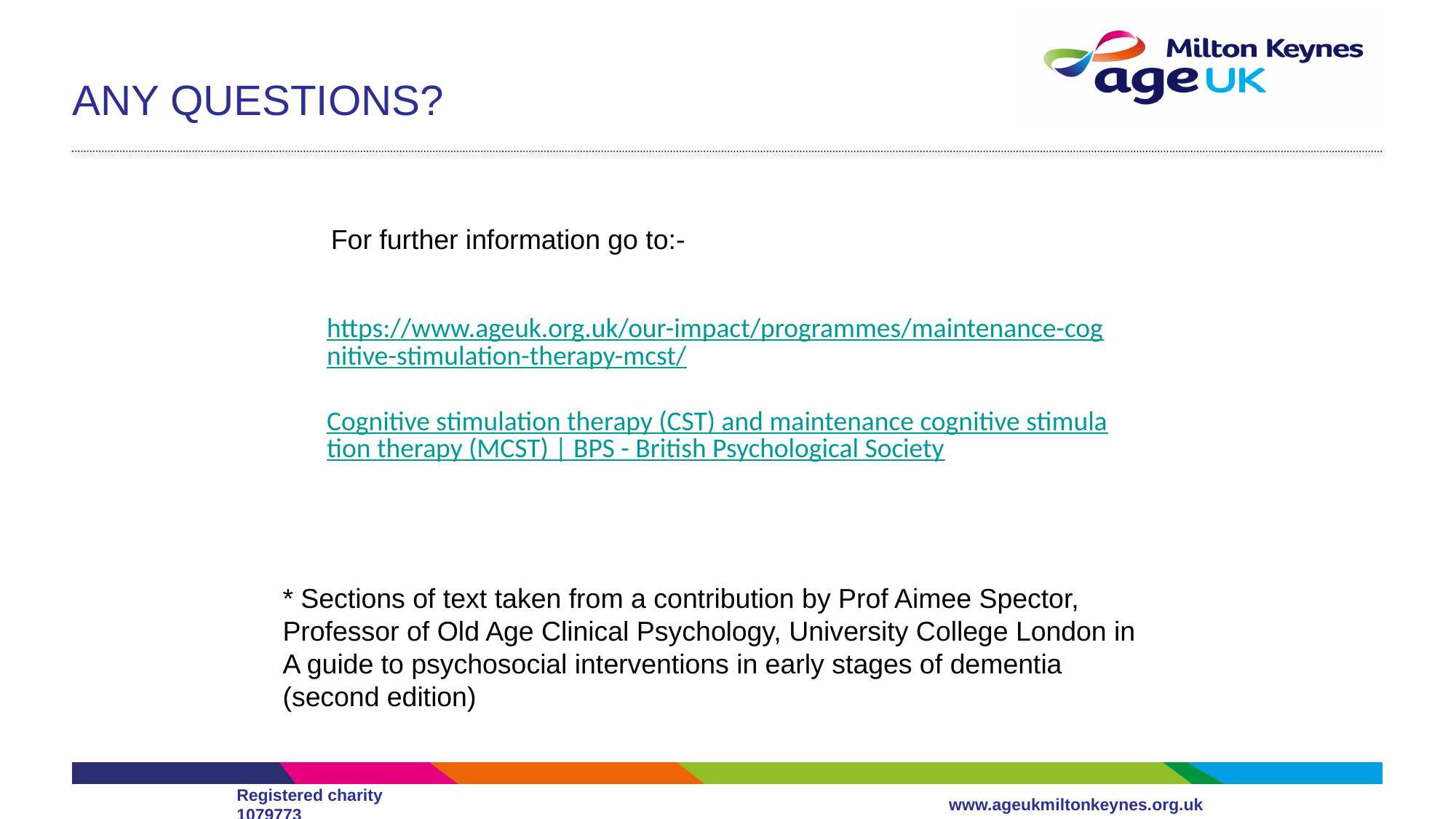

# ANY QUESTIONS?
For further information go to:-
https://www.ageuk.org.uk/our-impact/programmes/maintenance-cognitive-stimulation-therapy-mcst/

Cognitive stimulation therapy (CST) and maintenance cognitive stimulation therapy (MCST) | BPS - British Psychological Society

* Sections of text taken from a contribution by Prof Aimee Spector, Professor of Old Age Clinical Psychology, University College London in A guide to psychosocial interventions in early stages of dementia (second edition)
Registered charity 1079773                                                                                                                       www.ageukmiltonkeynes.org.uk
                              www.ageukmiltonkeynes.org.uk